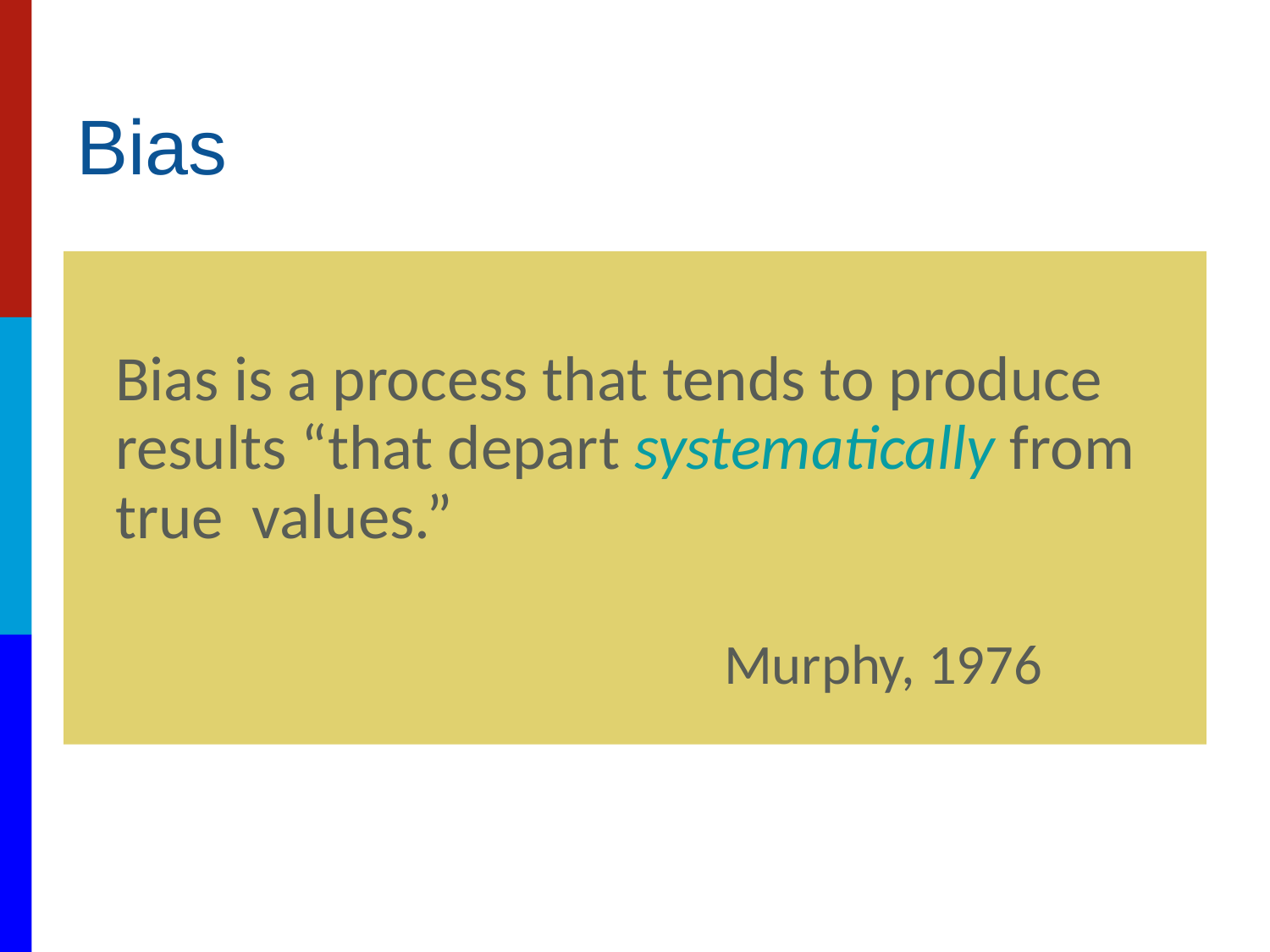

# Bias

Bias is a process that tends to produce results “that depart systematically from true  values.”

                                                   Murphy, 1976